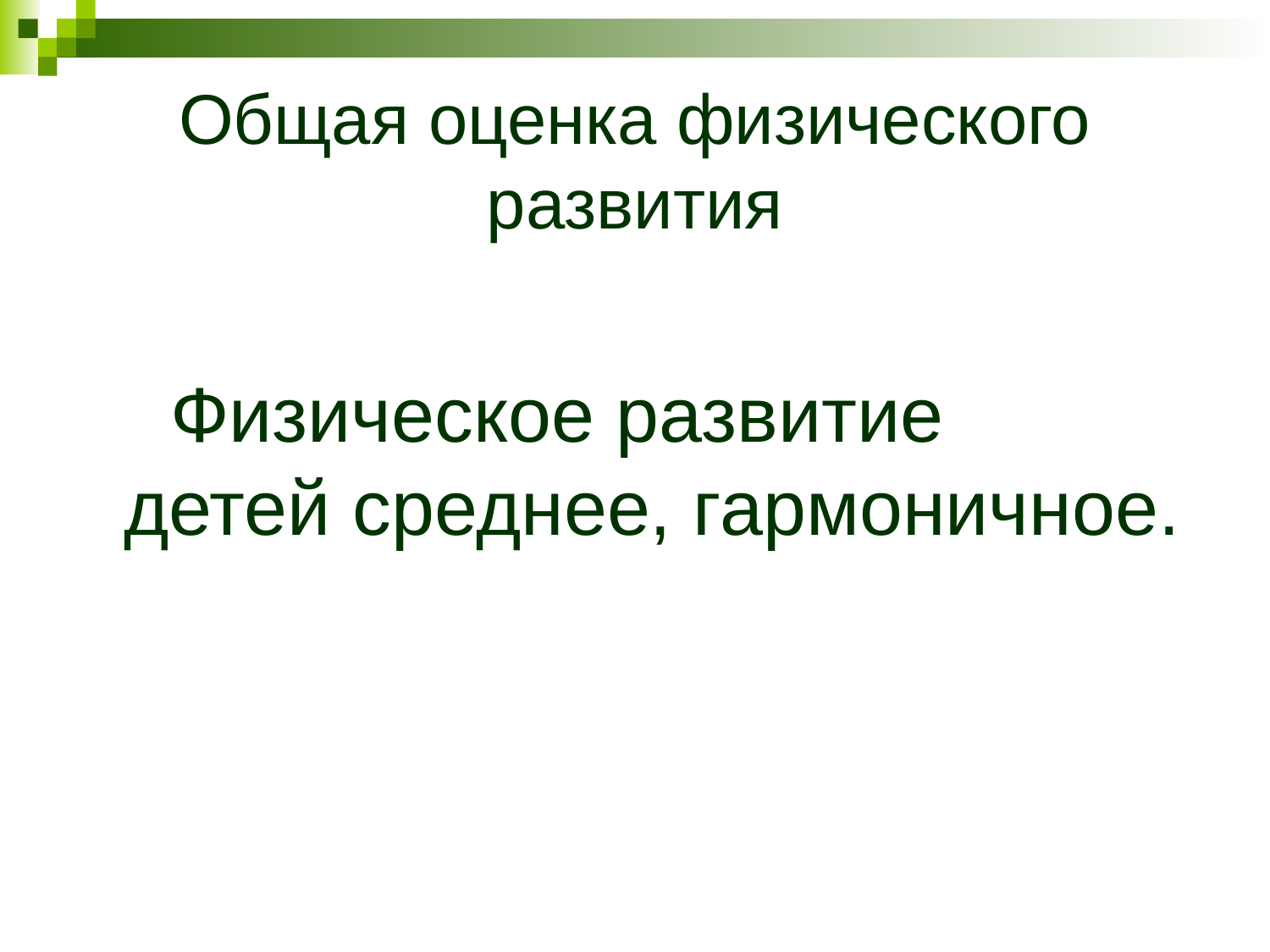

# Общая оценка физического развития

      Физическое развитие  детей среднее, гармоничное.